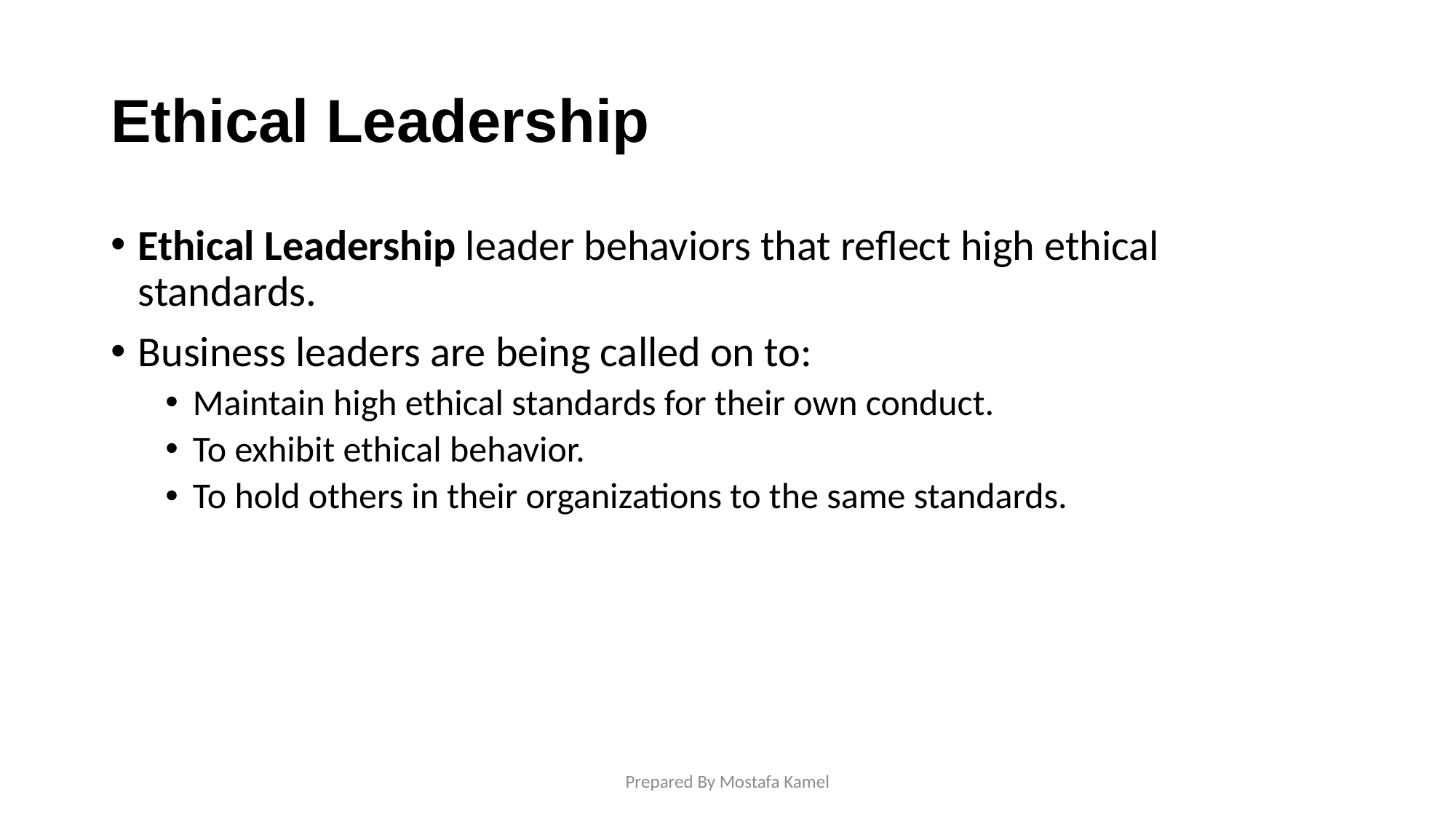

# Ethical Leadership
Ethical Leadership leader behaviors that reflect high ethical standards.
Business leaders are being called on to:
Maintain high ethical standards for their own conduct.
To exhibit ethical behavior.
To hold others in their organizations to the same standards.
Prepared By Mostafa Kamel